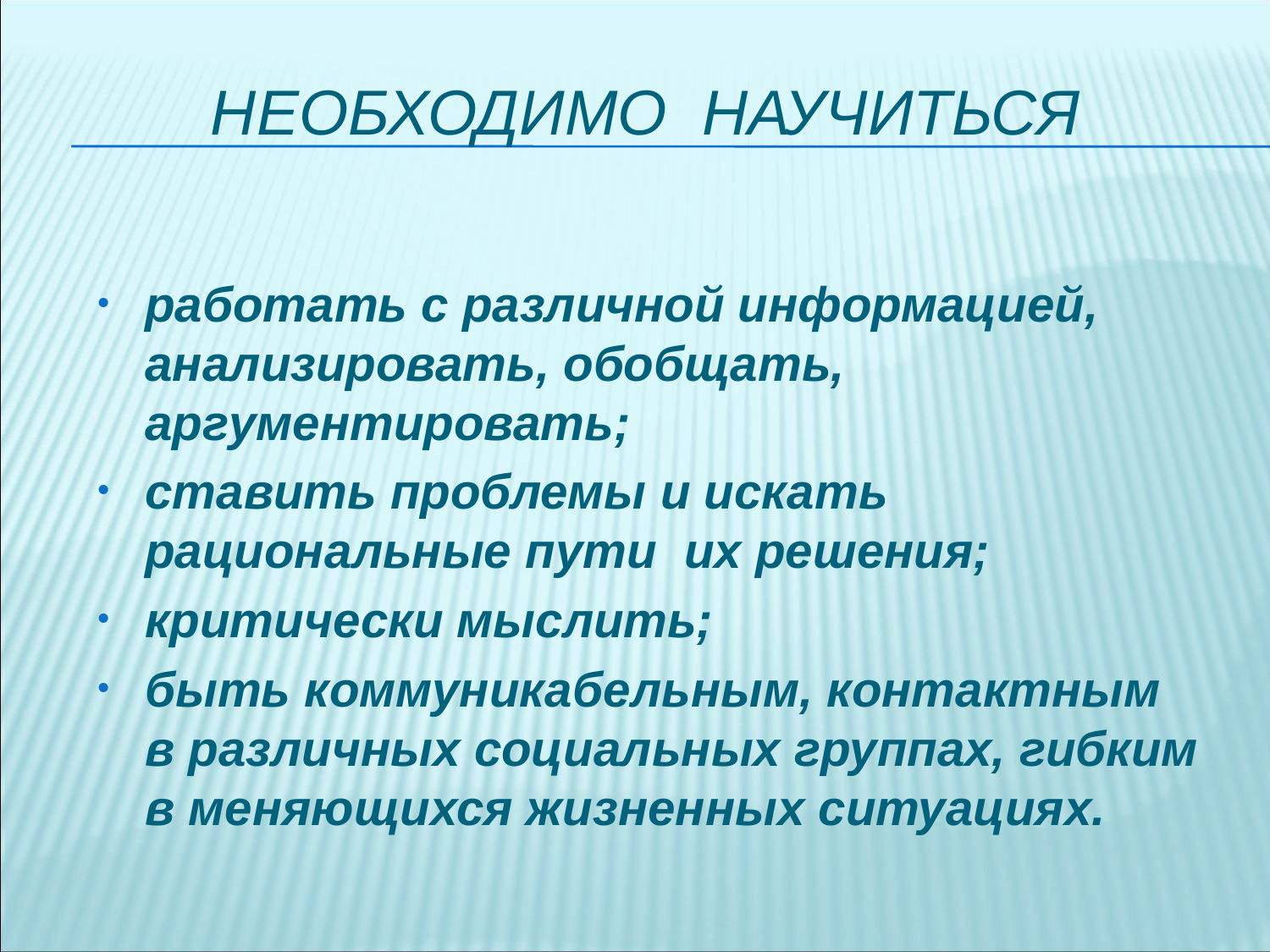

# Необходимо  научиться
работать с различной информацией, анализировать, обобщать, аргументировать;
ставить проблемы и искать рациональные пути  их решения;
критически мыслить;
быть коммуникабельным, контактным в различных социальных группах, гибким в меняющихся жизненных ситуациях.